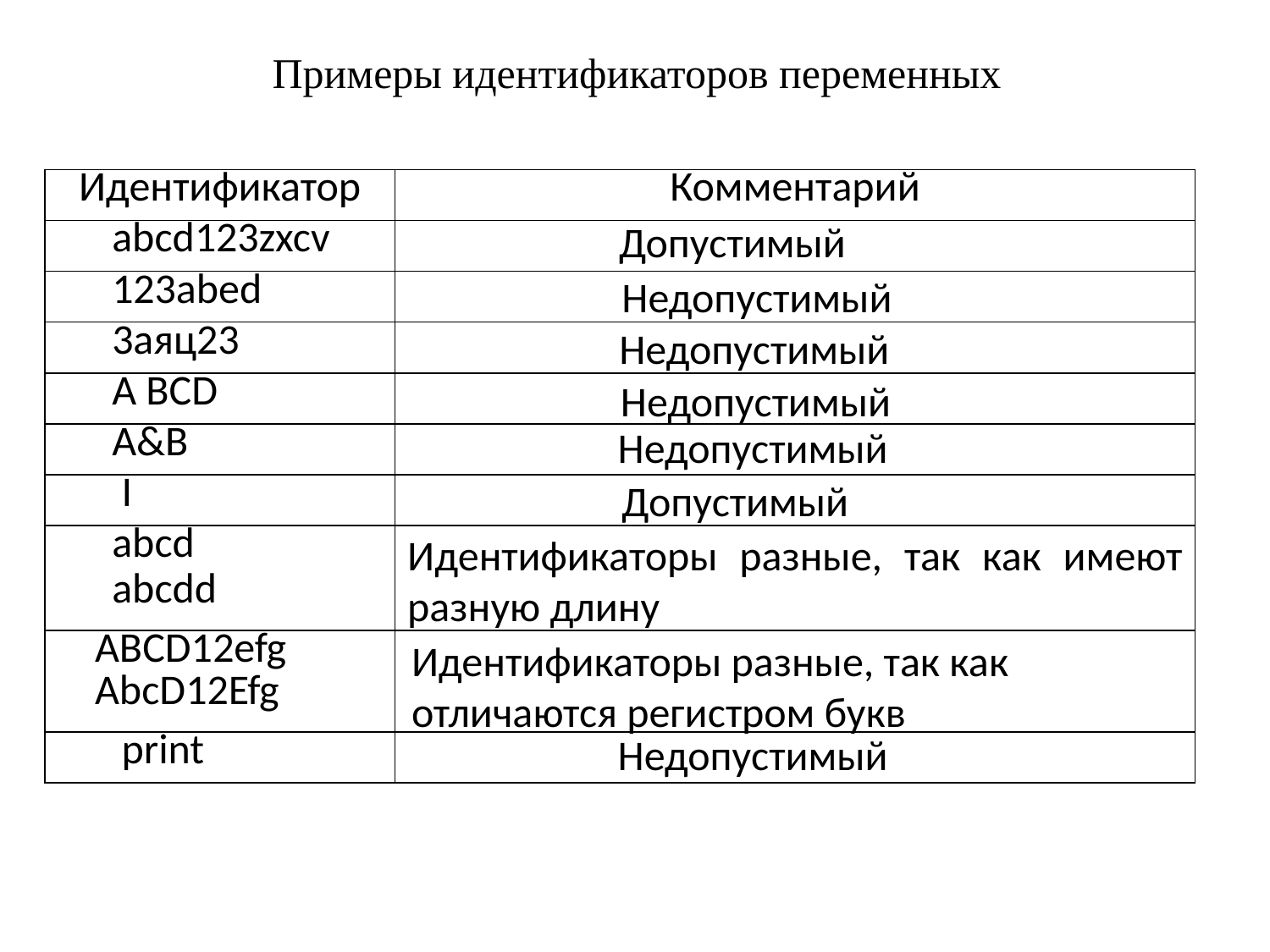

Примеры идентификаторов переменных
| Идентификатор | Комментарий |
| --- | --- |
| abcd123zxcv |  |
| 123abed |  |
| 3аяц23 |  |
| A BCD |  |
| А&В |  |
| I |  |
| abcd abcdd |  |
| ABCD12efg AbcD12Efg |  |
| print |  |
Допустимый
Недопустимый
Недопустимый
Недопустимый
Недопустимый
Допустимый
Идентификаторы разные, так как имеют разную длину
Идентификаторы разные, так как отличаются регистром букв
Недопустимый